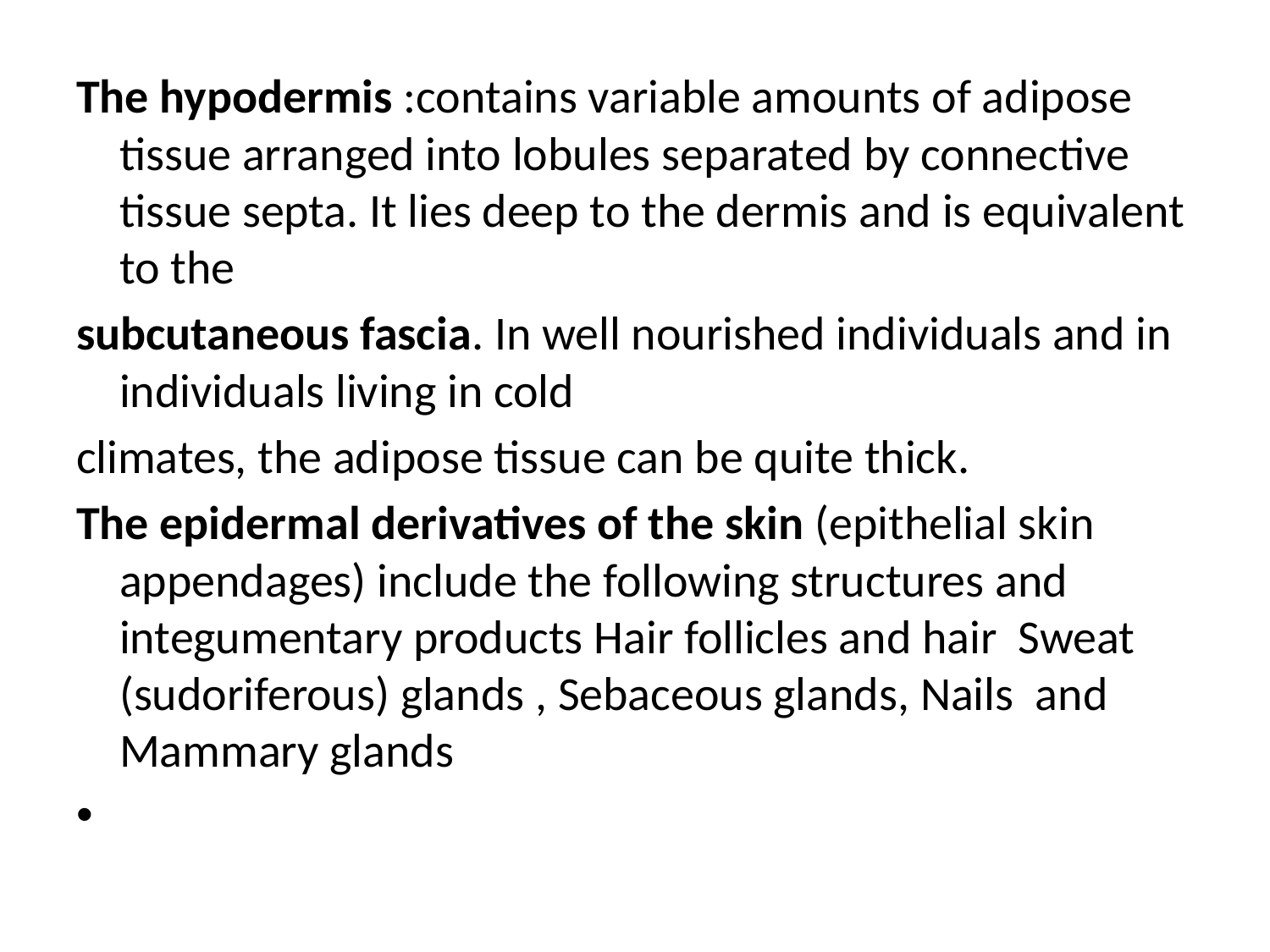

#
The hypodermis :contains variable amounts of adipose tissue arranged into lobules separated by connective tissue septa. It lies deep to the dermis and is equivalent to the
subcutaneous fascia. In well nourished individuals and in individuals living in cold
climates, the adipose tissue can be quite thick.
The epidermal derivatives of the skin (epithelial skin appendages) include the following structures and integumentary products Hair follicles and hair  Sweat (sudoriferous) glands , Sebaceous glands, Nails  and Mammary glands